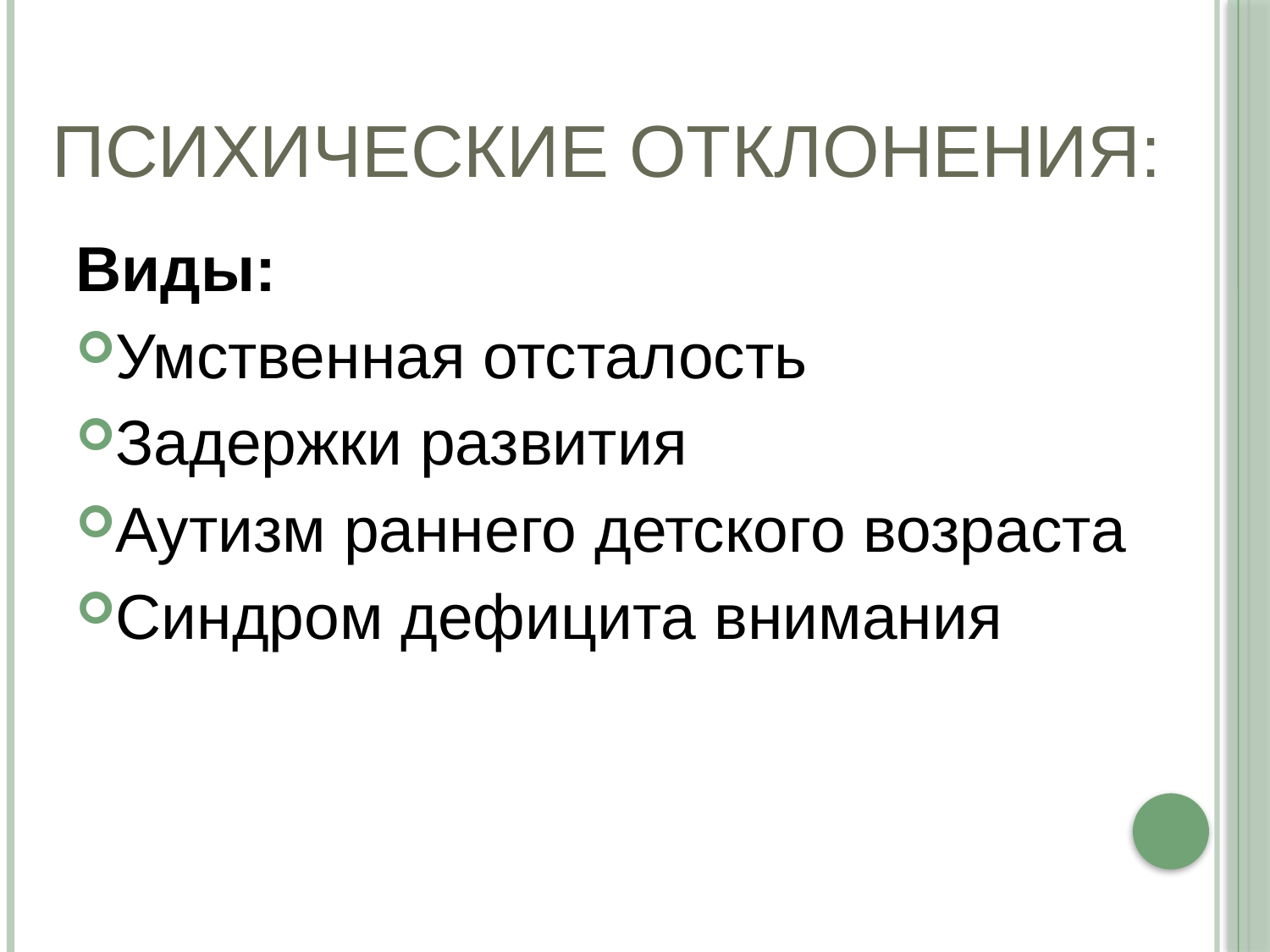

# Психические отклонения:
Виды:
Умственная отсталость
Задержки развития
Аутизм раннего детского возраста
Синдром дефицита внимания